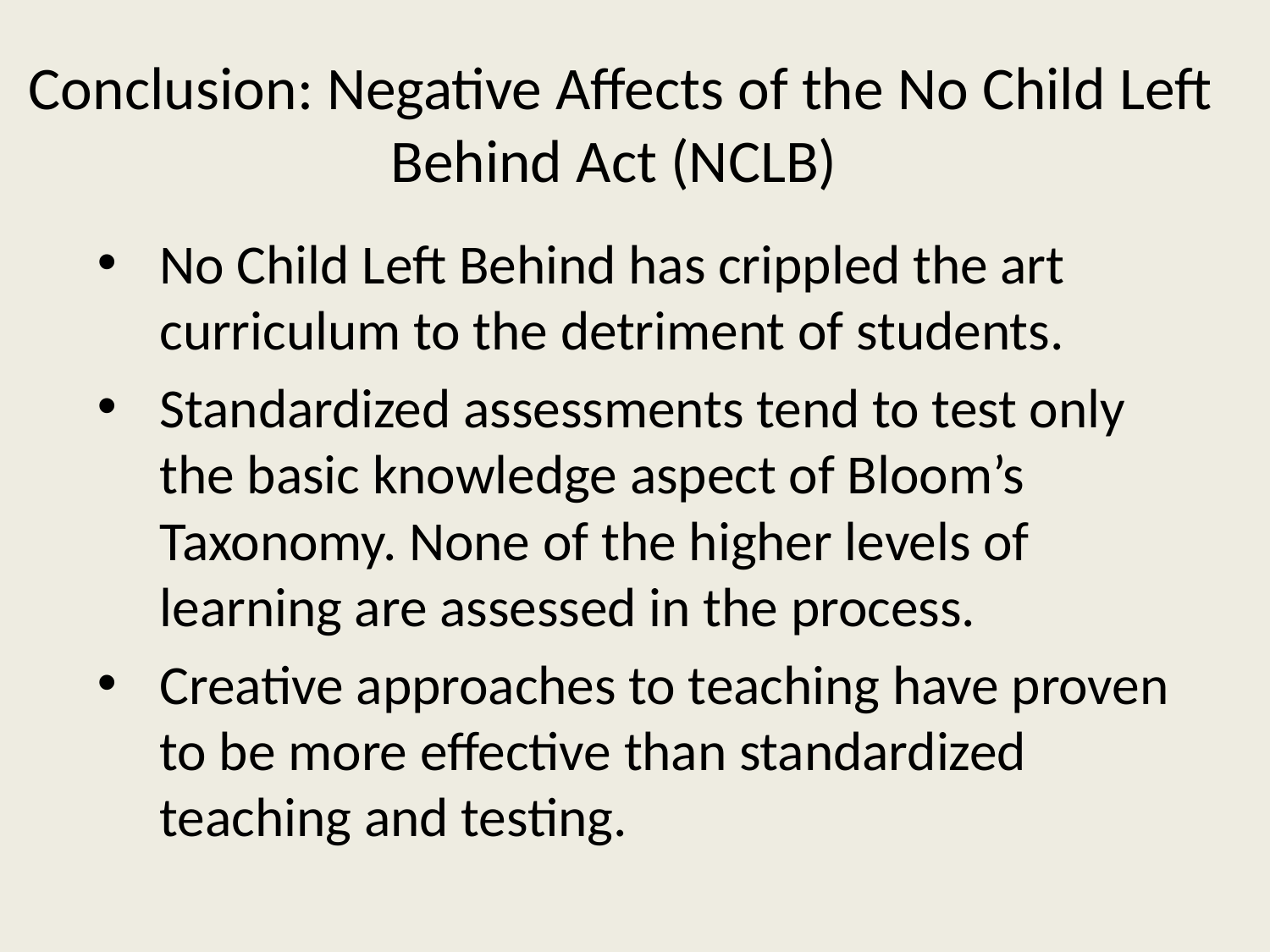

# Conclusion: Negative Affects of the No Child Left Behind Act (NCLB)
No Child Left Behind has crippled the art curriculum to the detriment of students.
Standardized assessments tend to test only the basic knowledge aspect of Bloom’s Taxonomy. None of the higher levels of learning are assessed in the process.
Creative approaches to teaching have proven to be more effective than standardized teaching and testing.